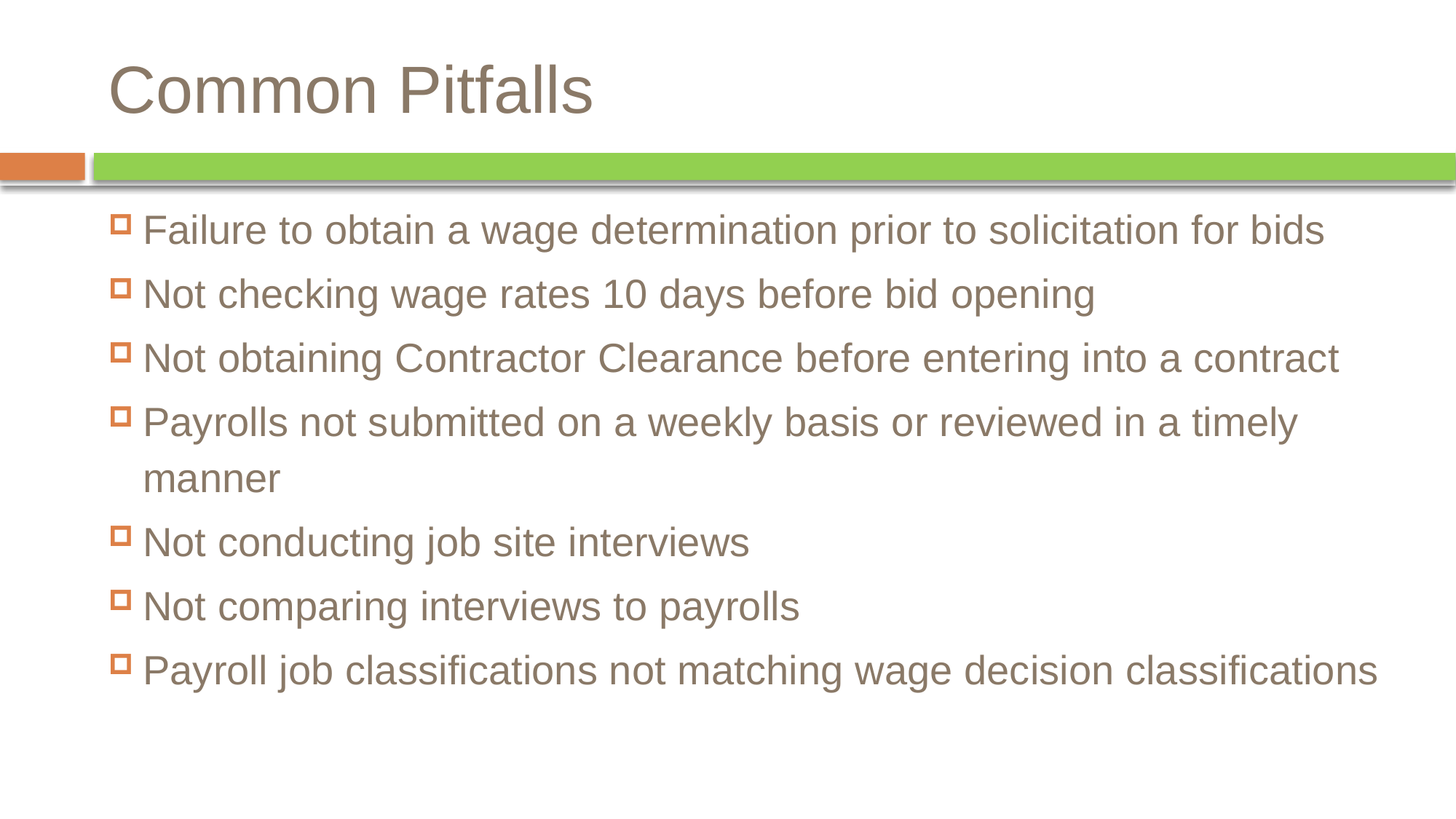

# Common Pitfalls
Failure to obtain a wage determination prior to solicitation for bids
Not checking wage rates 10 days before bid opening
Not obtaining Contractor Clearance before entering into a contract
Payrolls not submitted on a weekly basis or reviewed in a timely manner
Not conducting job site interviews
Not comparing interviews to payrolls
Payroll job classifications not matching wage decision classifications